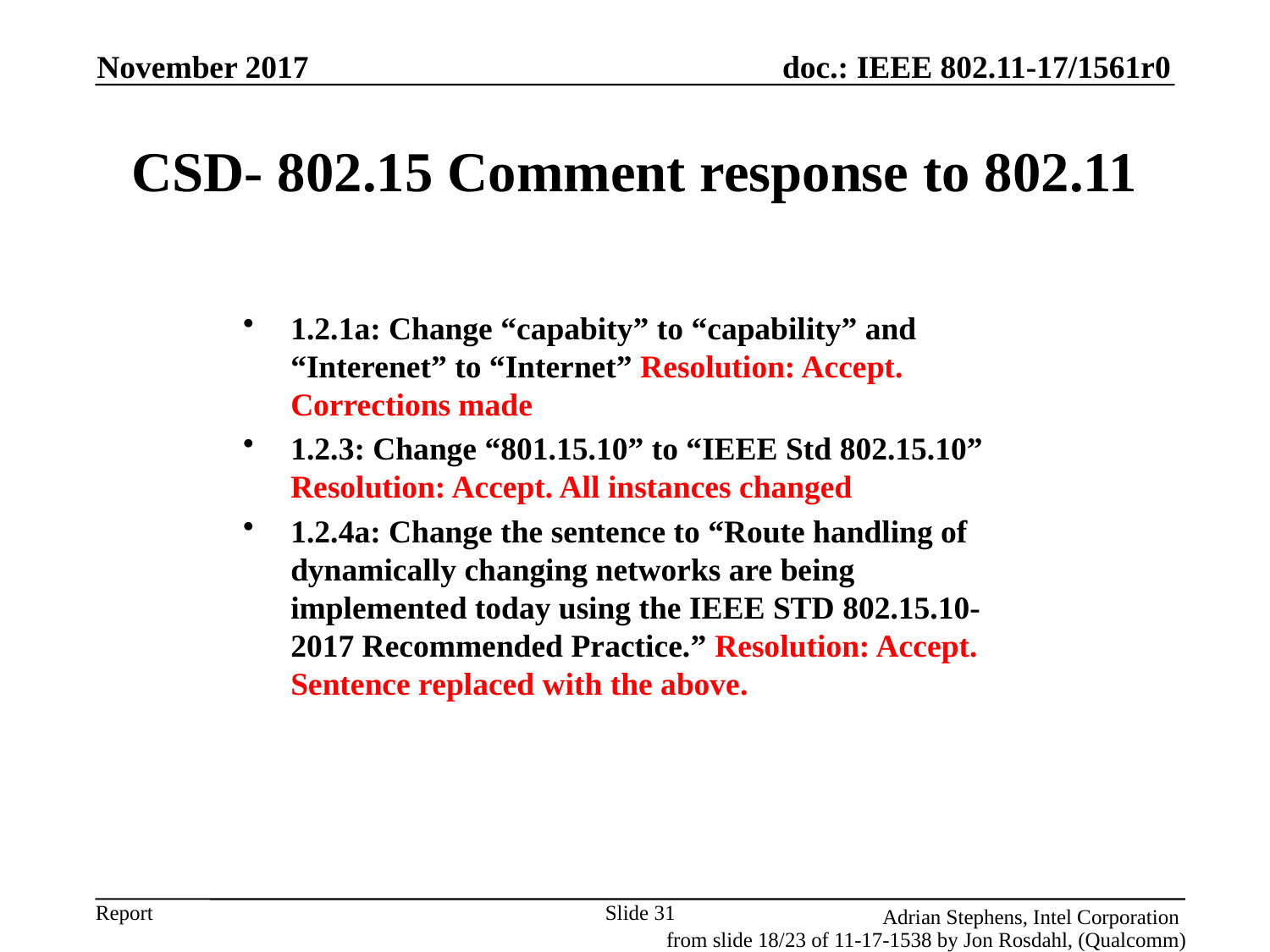

November 2017
# CSD- 802.15 Comment response to 802.11
1.2.1a: Change “capabity” to “capability” and “Interenet” to “Internet” Resolution: Accept. Corrections made
1.2.3: Change “801.15.10” to “IEEE Std 802.15.10” Resolution: Accept. All instances changed
1.2.4a: Change the sentence to “Route handling of dynamically changing networks are being implemented today using the IEEE STD 802.15.10-2017 Recommended Practice.” Resolution: Accept.  Sentence replaced with the above.

Slide 31
Adrian Stephens, Intel Corporation
from slide 18/23 of 11-17-1538 by Jon Rosdahl, (Qualcomm)